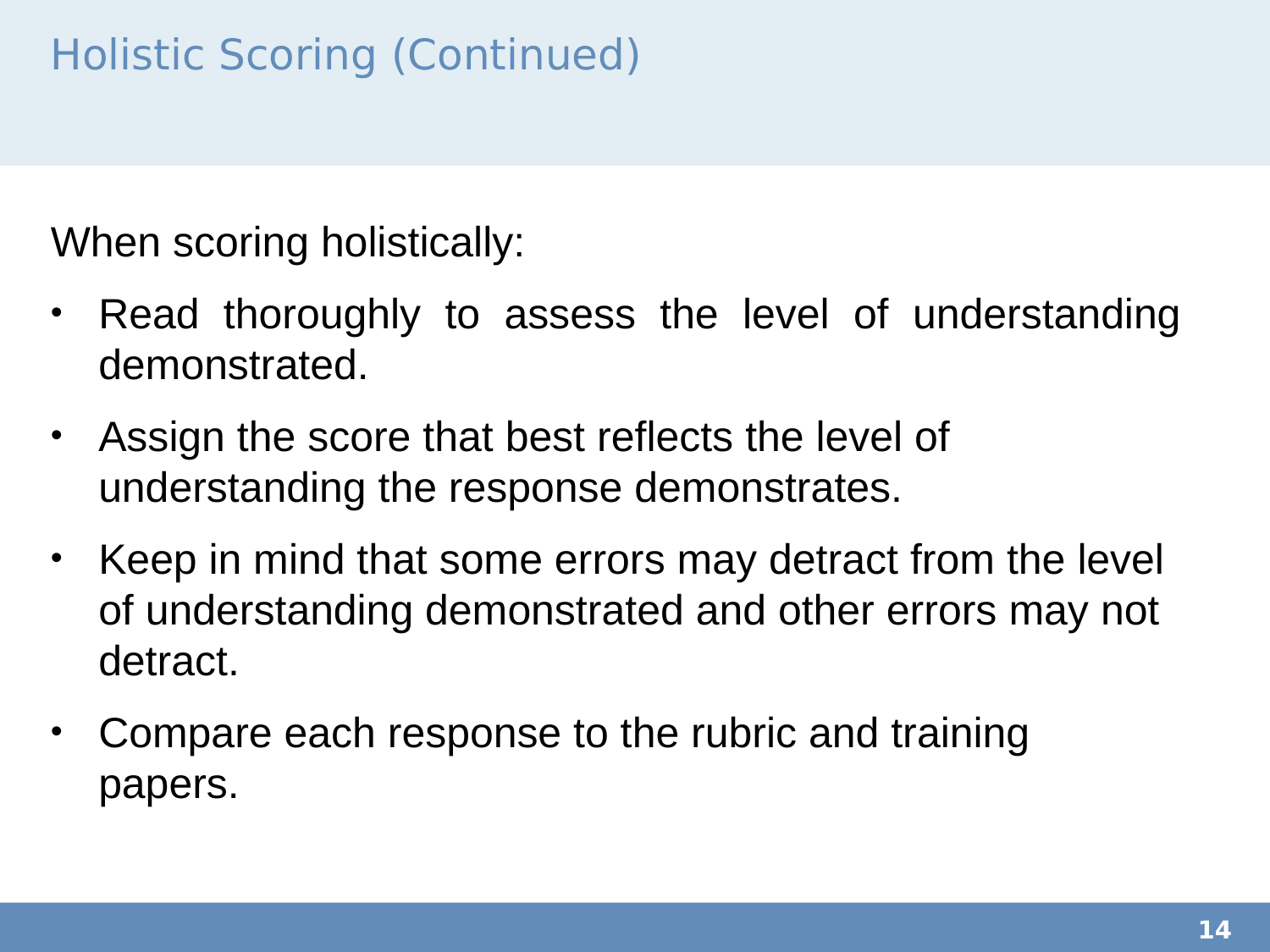

# Holistic Scoring (Continued)
When scoring holistically:
Read thoroughly to assess the level of understanding demonstrated.
Assign the score that best reflects the level of understanding the response demonstrates.
Keep in mind that some errors may detract from the level of understanding demonstrated and other errors may not detract.
Compare each response to the rubric and training papers.
14